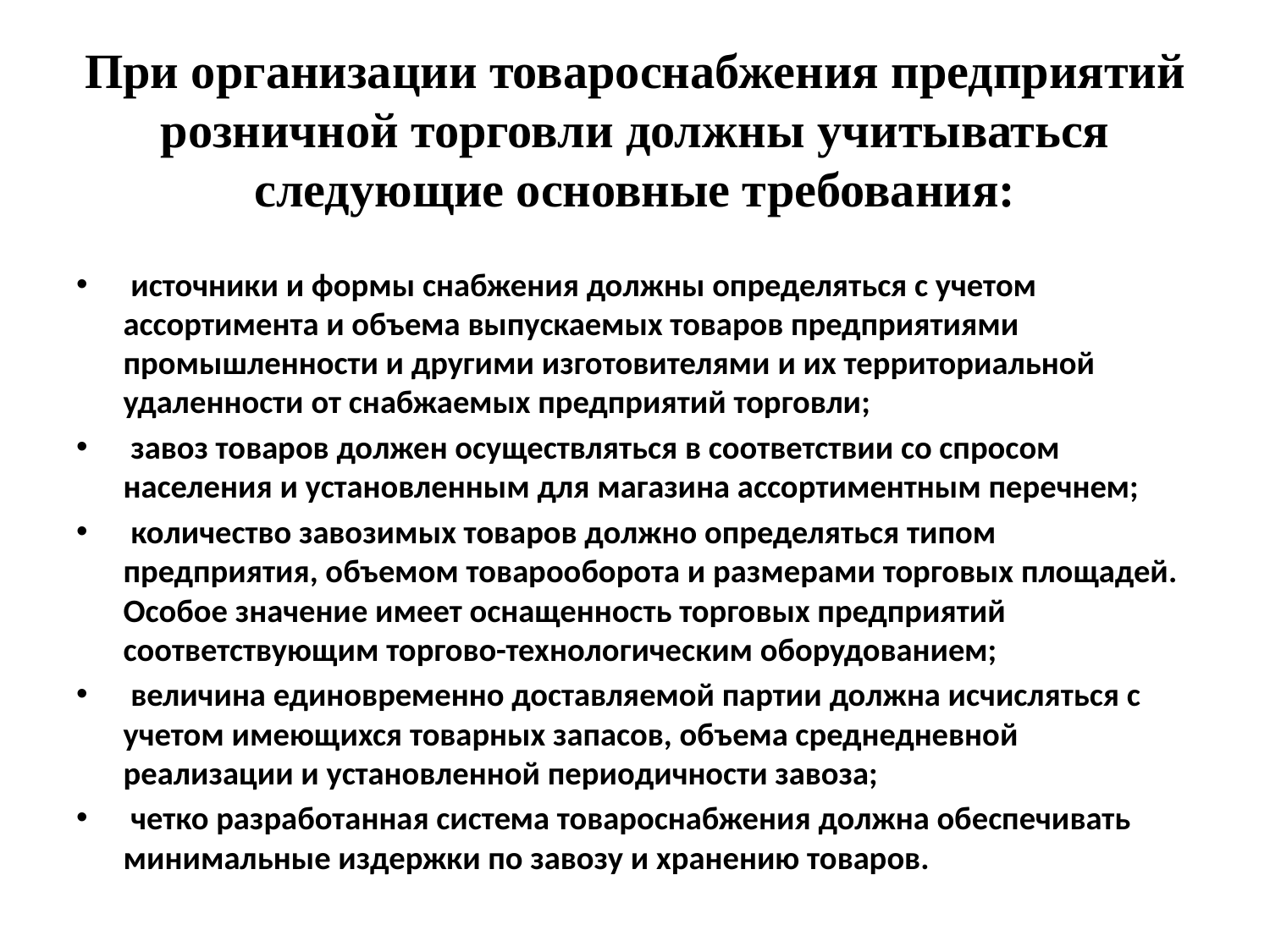

# При организации товароснабжения предприятий розничной торговли должны учитываться следующие основные требования:
 источники и формы снабжения должны определяться с учетом ассортимента и объема выпускаемых товаров предприятиями промышленности и другими изготовителями и их территориальной удаленности от снабжаемых предприятий торговли;
 завоз товаров должен осуществляться в соответствии со спросом населения и установленным для магазина ассортиментным перечнем;
 количество завозимых товаров должно определяться типом предприятия, объемом товарооборота и размерами торговых площадей. Особое значение имеет оснащенность торговых предприятий соответствующим торгово-технологическим оборудованием;
 величина единовременно доставляемой партии должна исчисляться с учетом имеющихся товарных запасов, объема среднедневной реализации и установленной периодичности завоза;
 четко разработанная система товароснабжения должна обеспечивать минимальные издержки по завозу и хранению товаров.